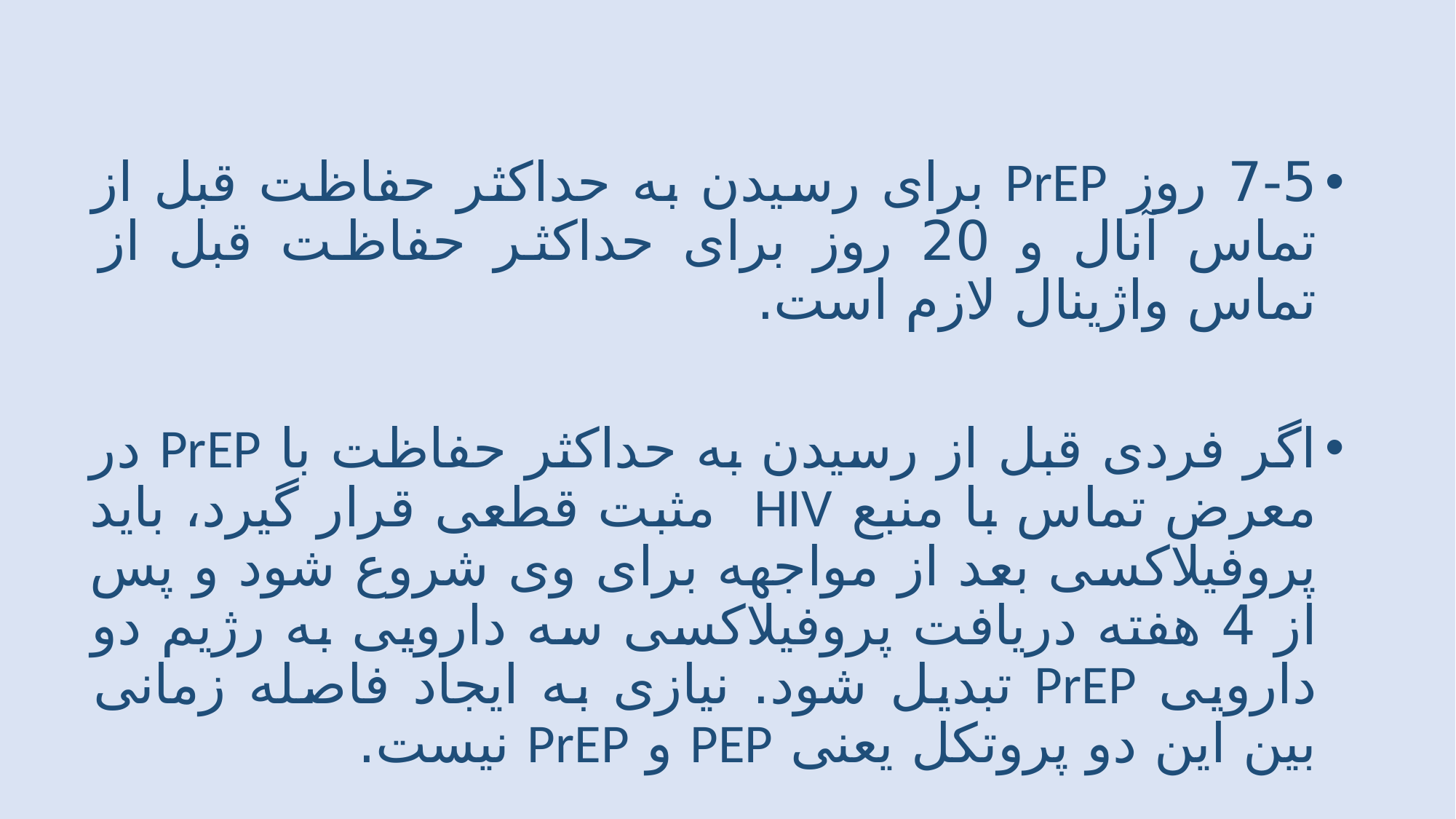

7-5 روز PrEP برای رسیدن به حداکثر حفاظت قبل از تماس آنال و 20 روز برای حداکثر حفاظت قبل از تماس واژینال لازم است.

اگر فردی قبل از رسیدن به حداکثر حفاظت با PrEP در معرض تماس با منبع HIV  مثبت قطعی قرار گیرد، باید پروفیلاکسی بعد از مواجهه برای وی شروع شود و پس از 4 هفته دریافت پروفیلاکسی سه دارویی به رژیم دو دارویی PrEP تبدیل شود. نیازی به ایجاد فاصله زمانی بین این دو پروتکل یعنی PEP و PrEP نیست.